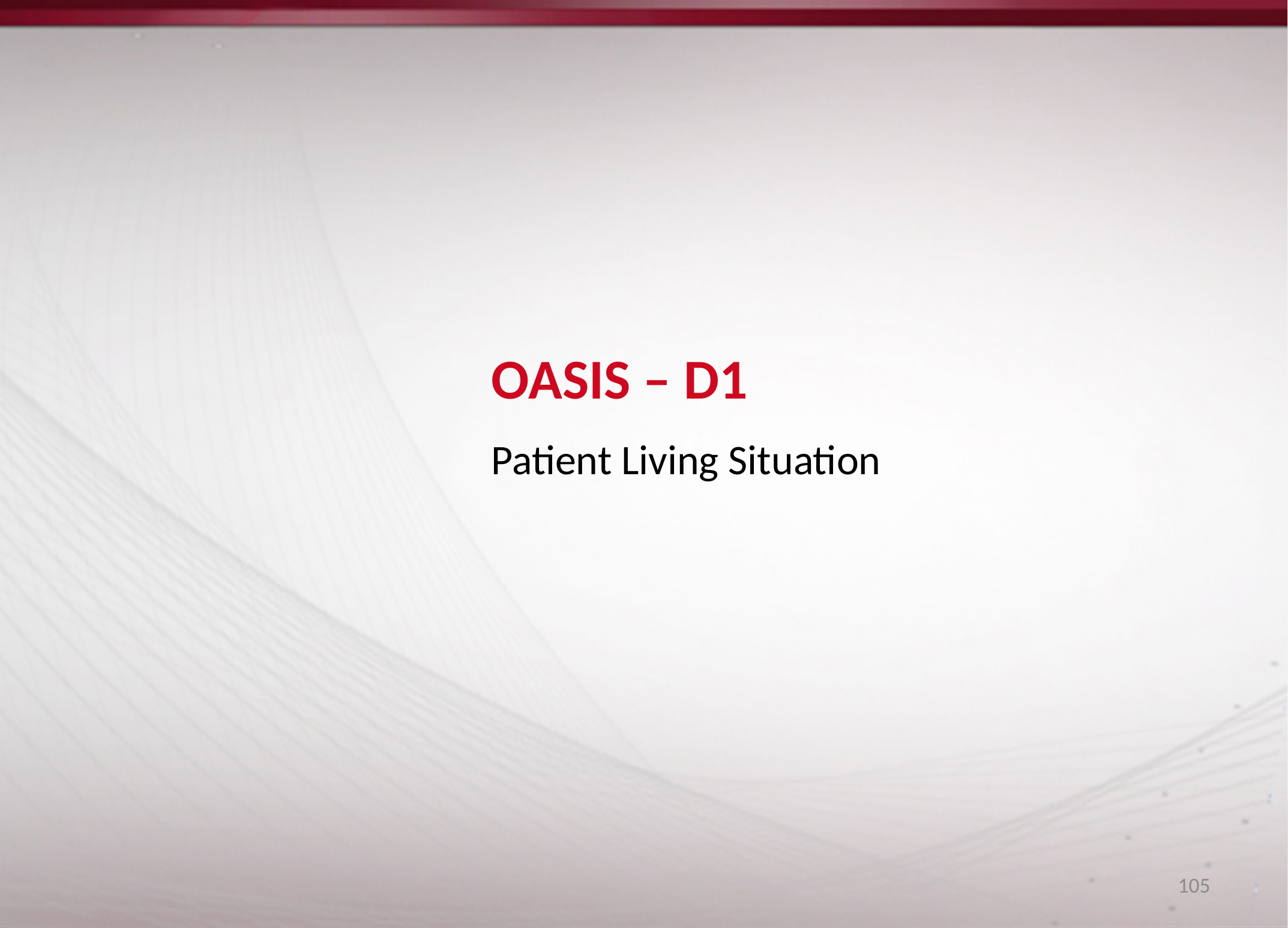

# OASIS – D1
Patient Living Situation
105